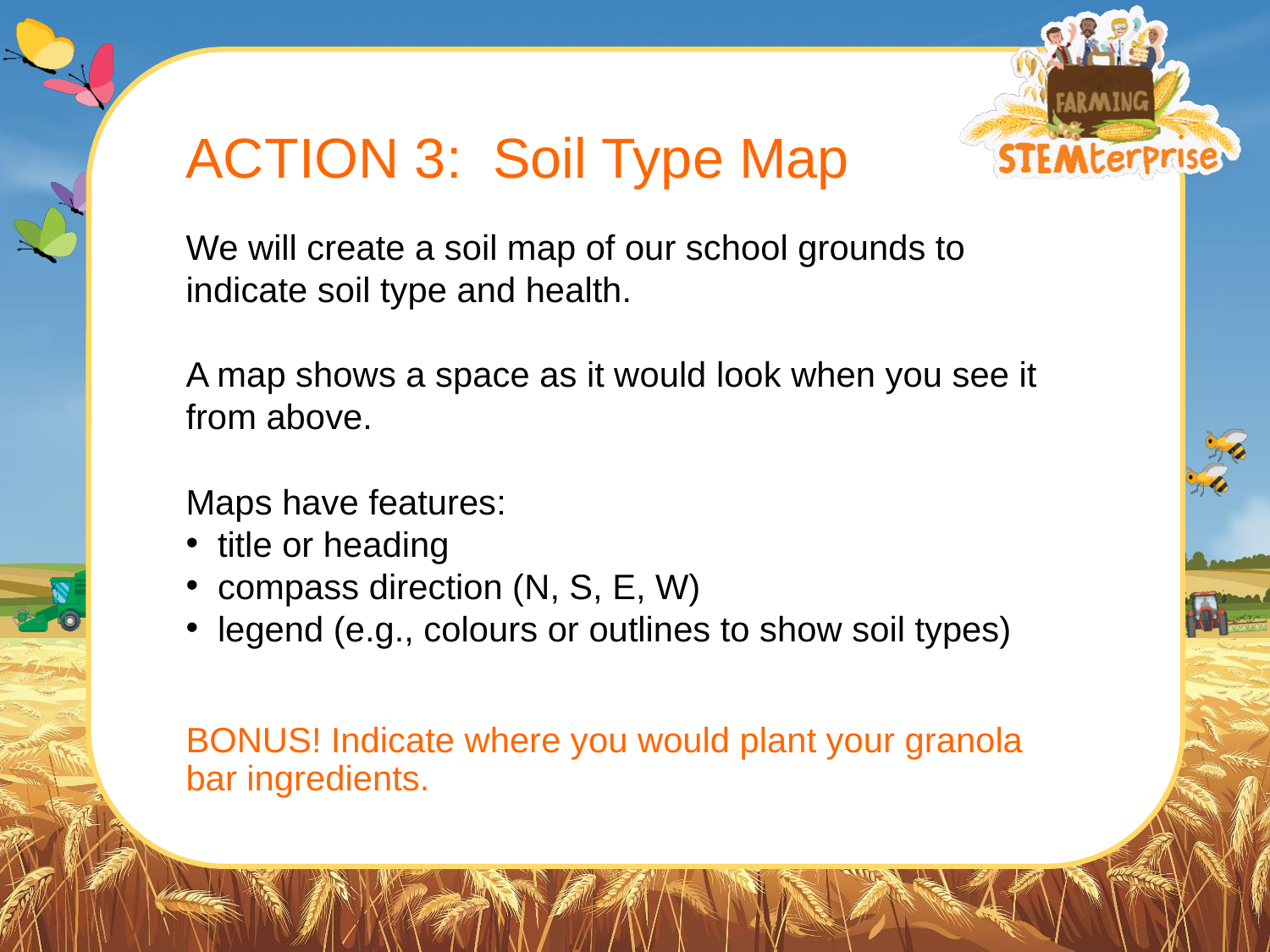

# ACTION 3:  Soil Type Map
We will create a soil map of our school grounds to indicate soil type and health.

A map shows a space as it would look when you see it from above.

Maps have features:
title or heading
compass direction (N, S, E, W)
legend (e.g., colours or outlines to show soil types)

BONUS! Indicate where you would plant your granola bar ingredients.